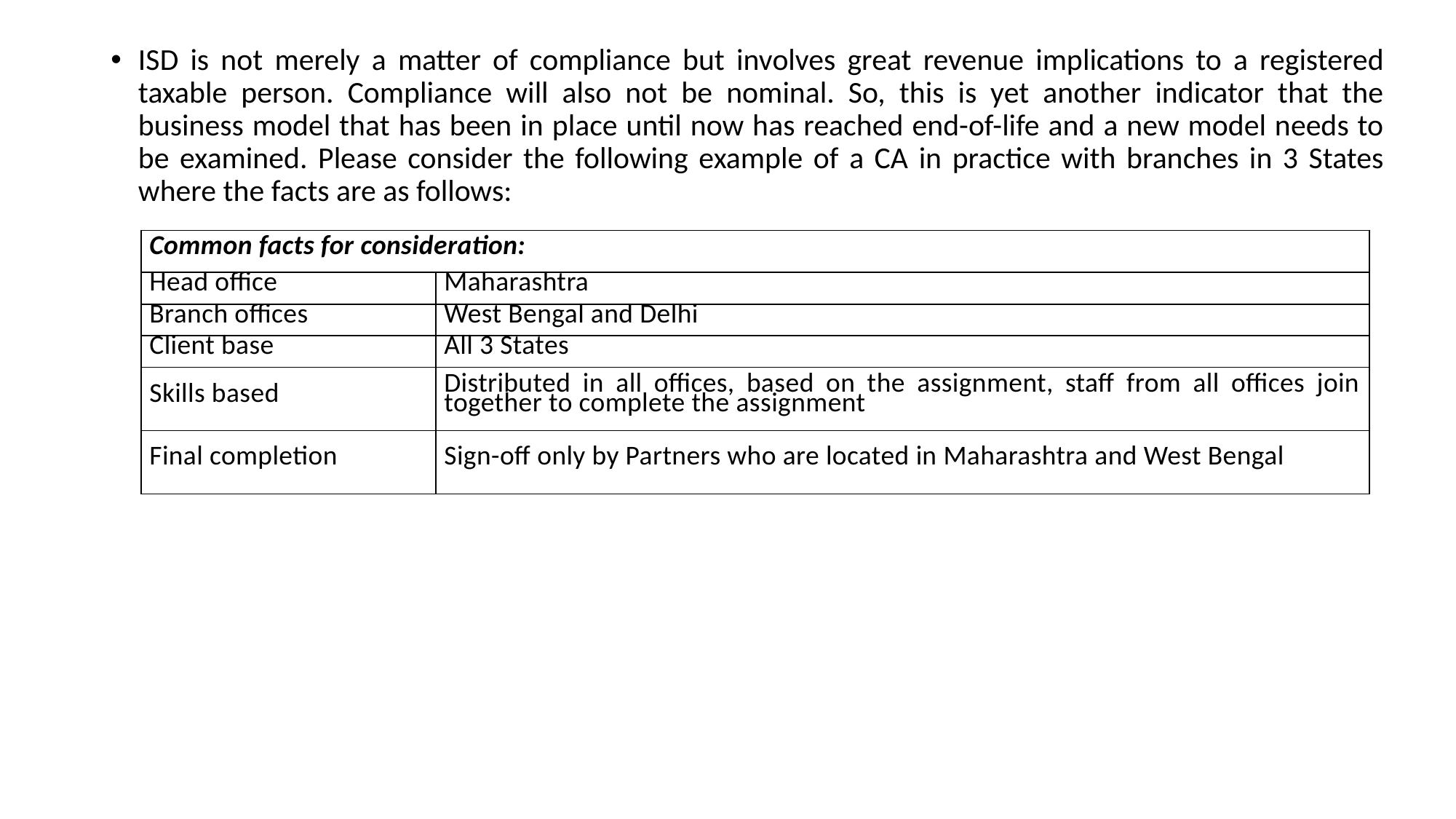

ISD is not merely a matter of compliance but involves great revenue implications to a registered taxable person. Compliance will also not be nominal. So, this is yet another indicator that the business model that has been in place until now has reached end-of-life and a new model needs to be examined. Please consider the following example of a CA in practice with branches in 3 States where the facts are as follows:

| Common facts for consideration: |  |
| --- | --- |
| Head office | Maharashtra |
| Branch offices | West Bengal and Delhi |
| Client base | All 3 States |
| Skills based | Distributed in all offices, based on the assignment, staff from all offices join together to complete the assignment |
| Final completion | Sign-off only by Partners who are located in Maharashtra and West Bengal |